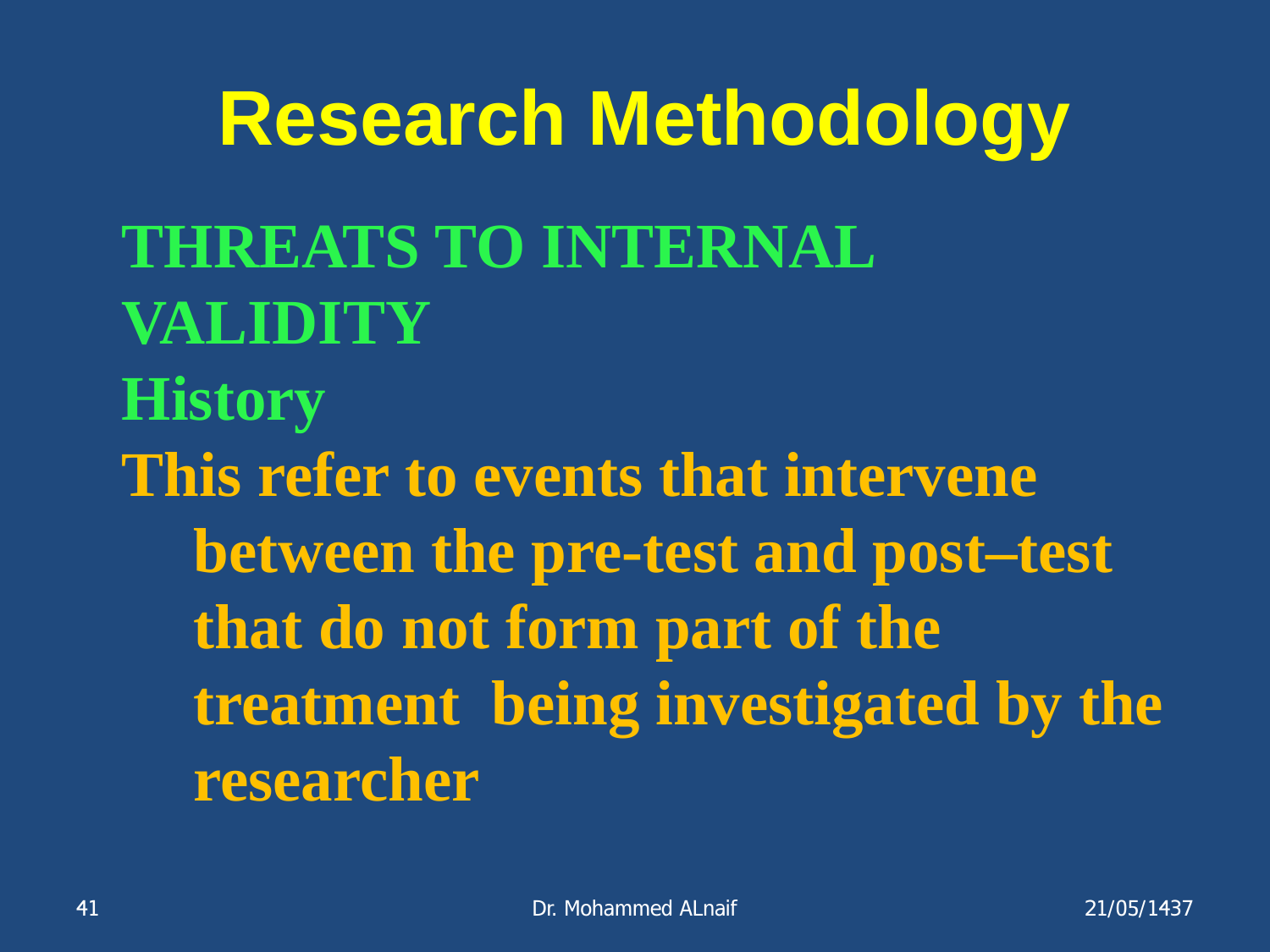

# Research Methodology
THREATS TO INTERNAL VALIDITY
History
This refer to events that intervene between the pre-test and post–test  that do not form part of the treatment  being investigated by the researcher
41
Dr. Mohammed ALnaif
21/05/1437